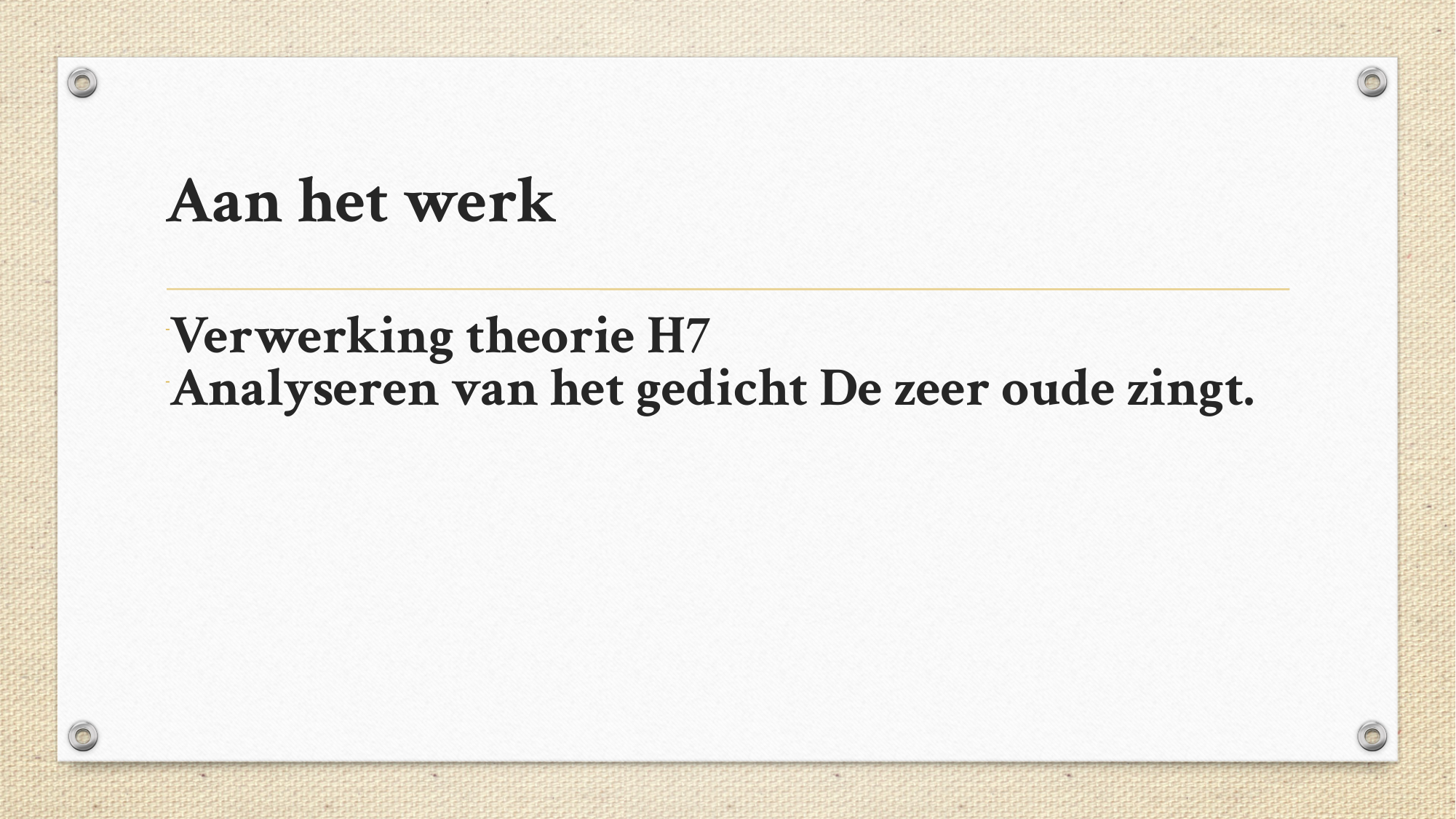

Aan het werk
Verwerking theorie H7
Analyseren van het gedicht De zeer oude zingt.